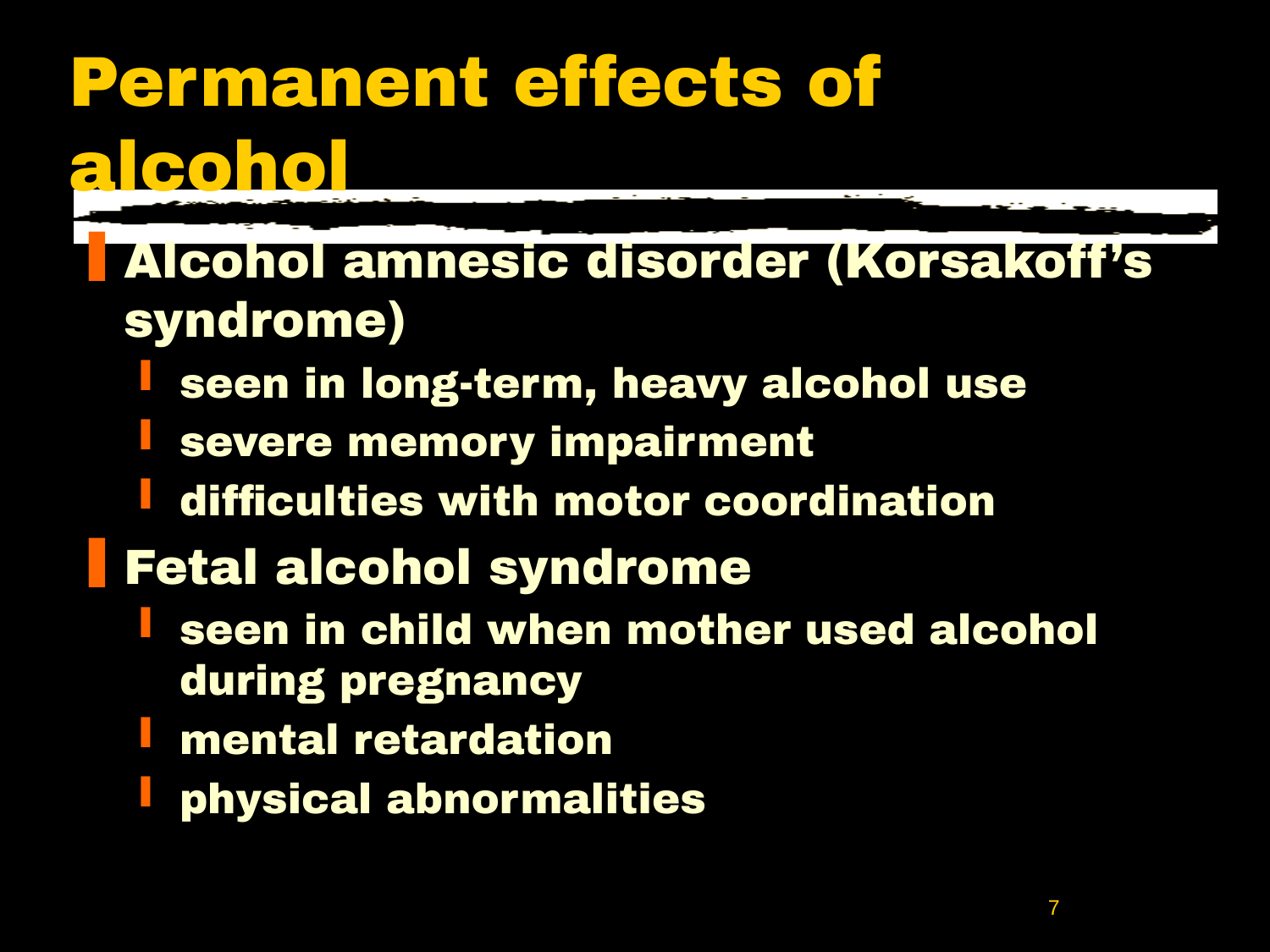

# Permanent effects of alcohol
Alcohol amnesic disorder (Korsakoff’s syndrome)
seen in long-term, heavy alcohol use
severe memory impairment
difficulties with motor coordination
Fetal alcohol syndrome
seen in child when mother used alcohol during pregnancy
mental retardation
physical abnormalities